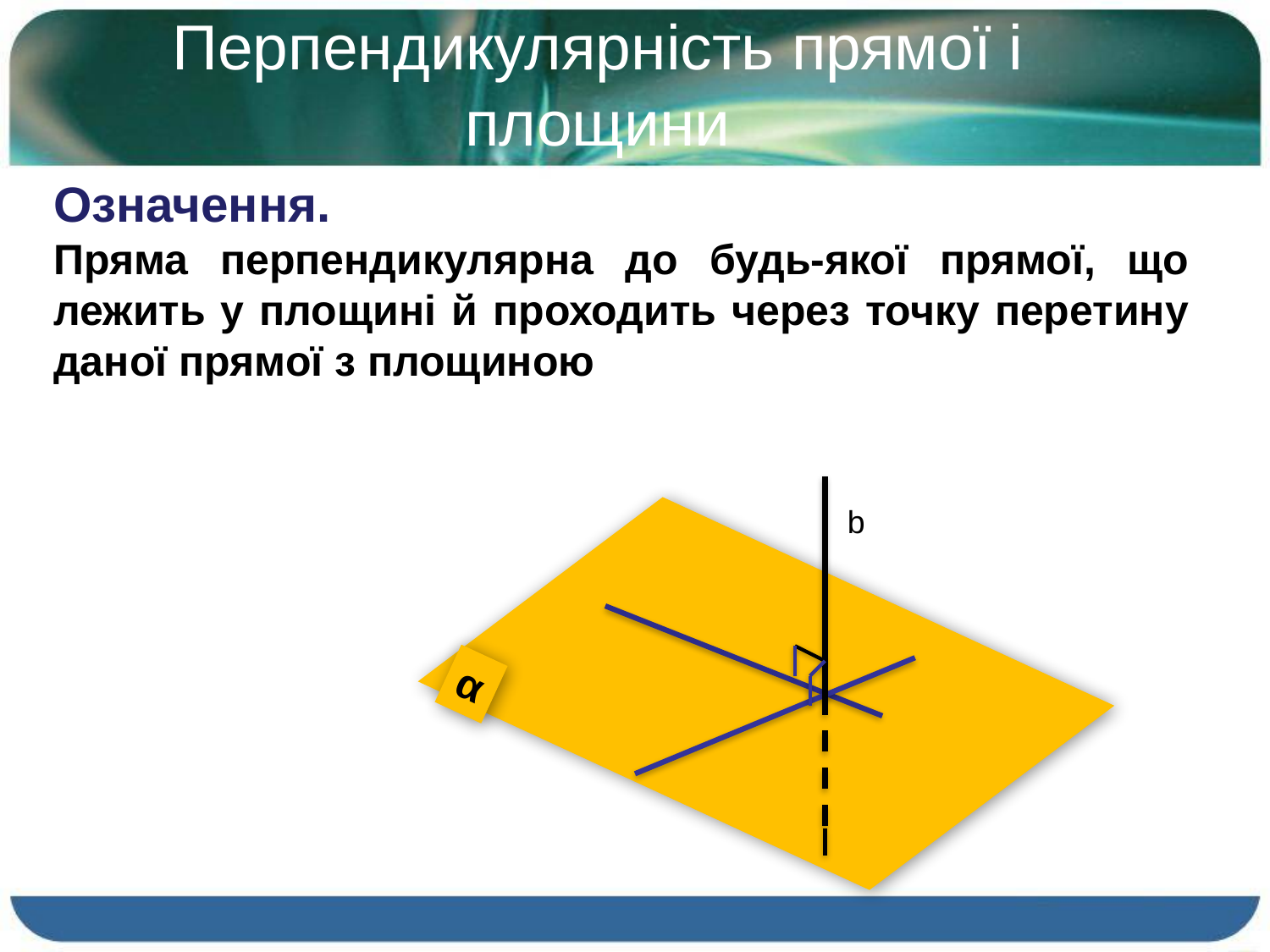

Перпендикулярність прямої і площини
Означення.
Пряма перпендикулярна до будь-якої прямої, що лежить у площині й проходить через точку перетину даної прямої з площиною
b

α